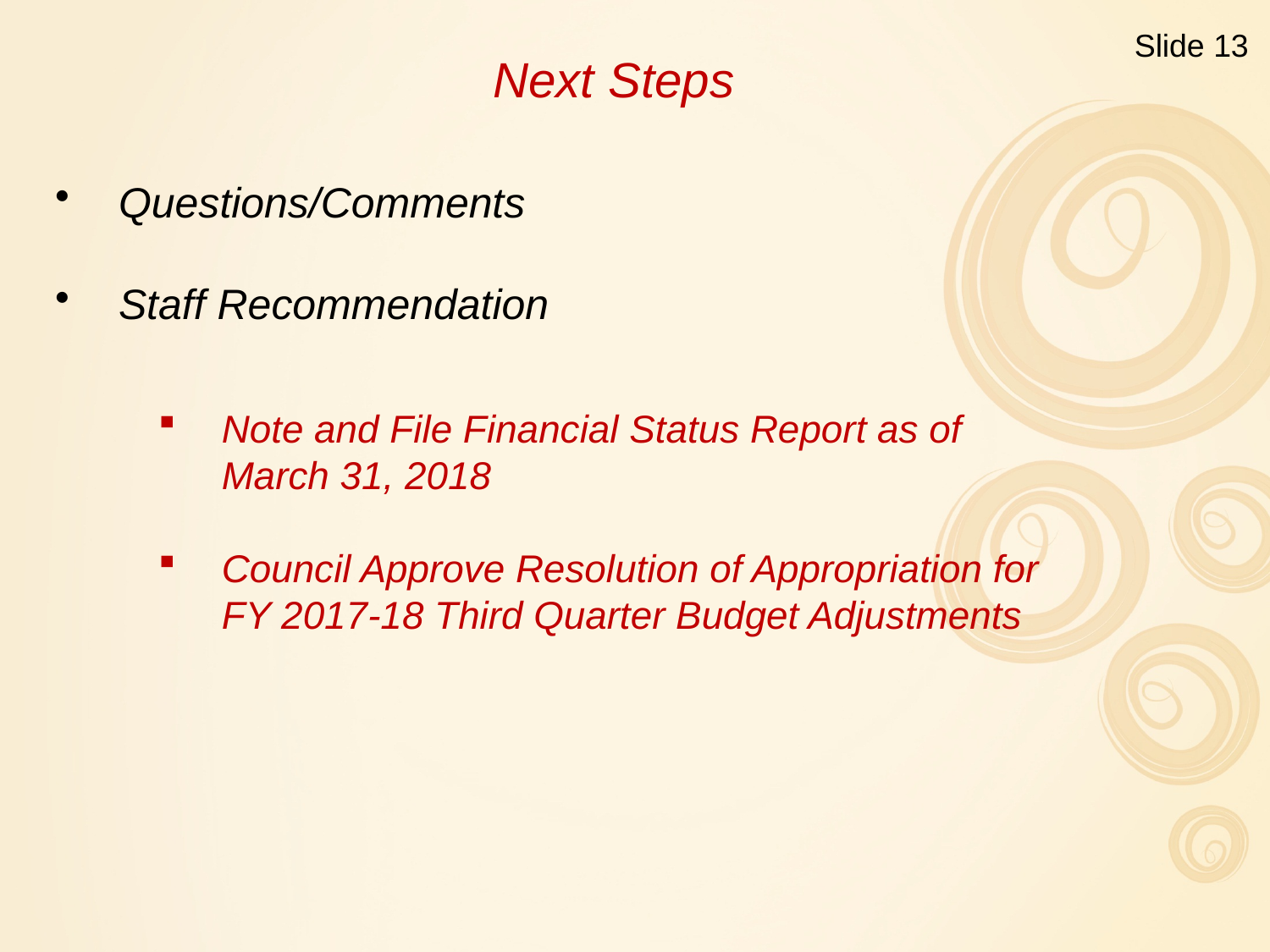

Slide 13
Next Steps
Questions/Comments

Staff Recommendation

Note and File Financial Status Report as of  March 31, 2018

Council Approve Resolution of Appropriation for FY 2017-18 Third Quarter Budget Adjustments